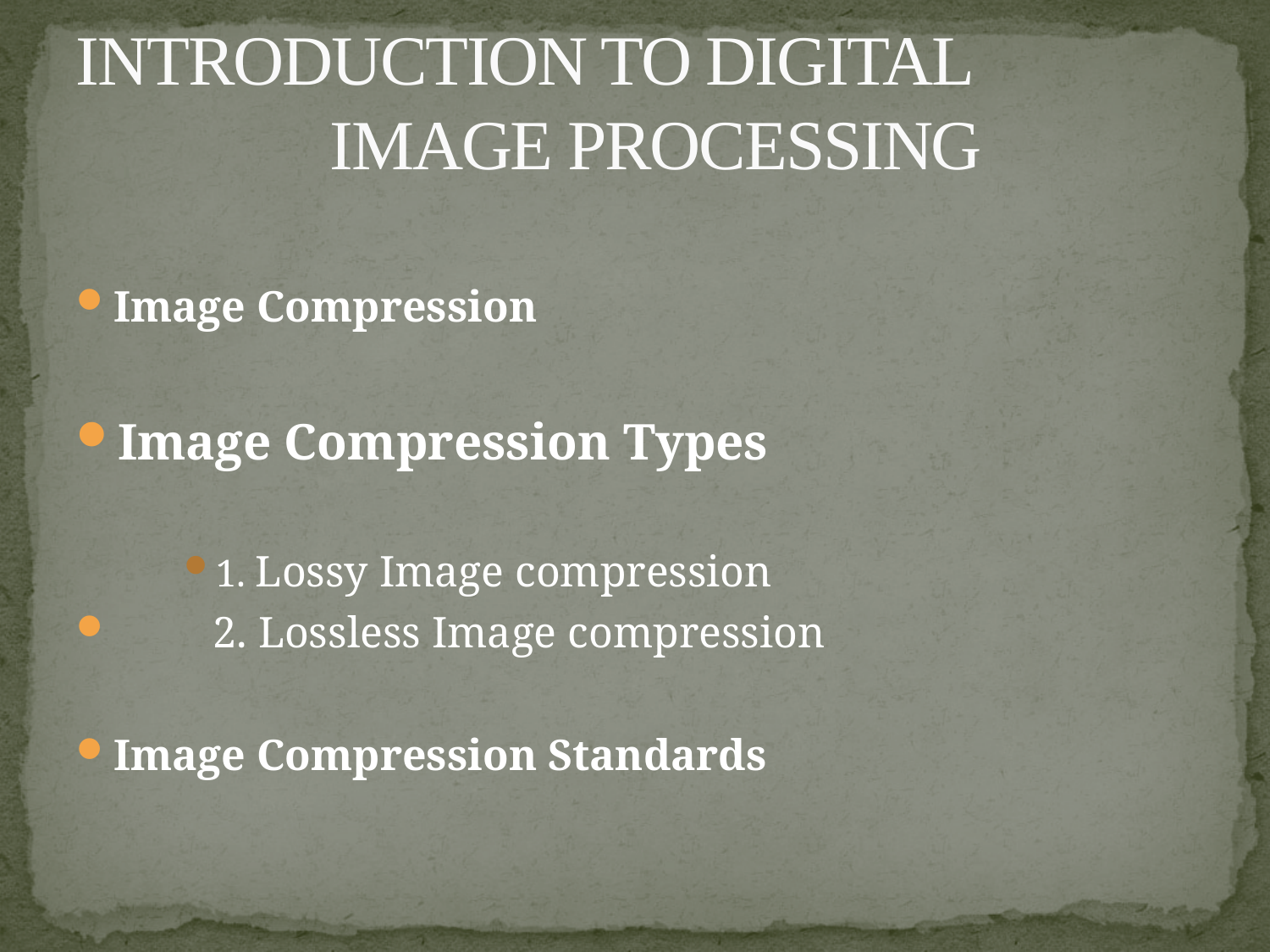

# INTRODUCTION TO DIGITAL 			IMAGE PROCESSING

Image Compression

Image Compression Types

1. Lossy Image compression
         2. Lossless Image compression

Image Compression Standards